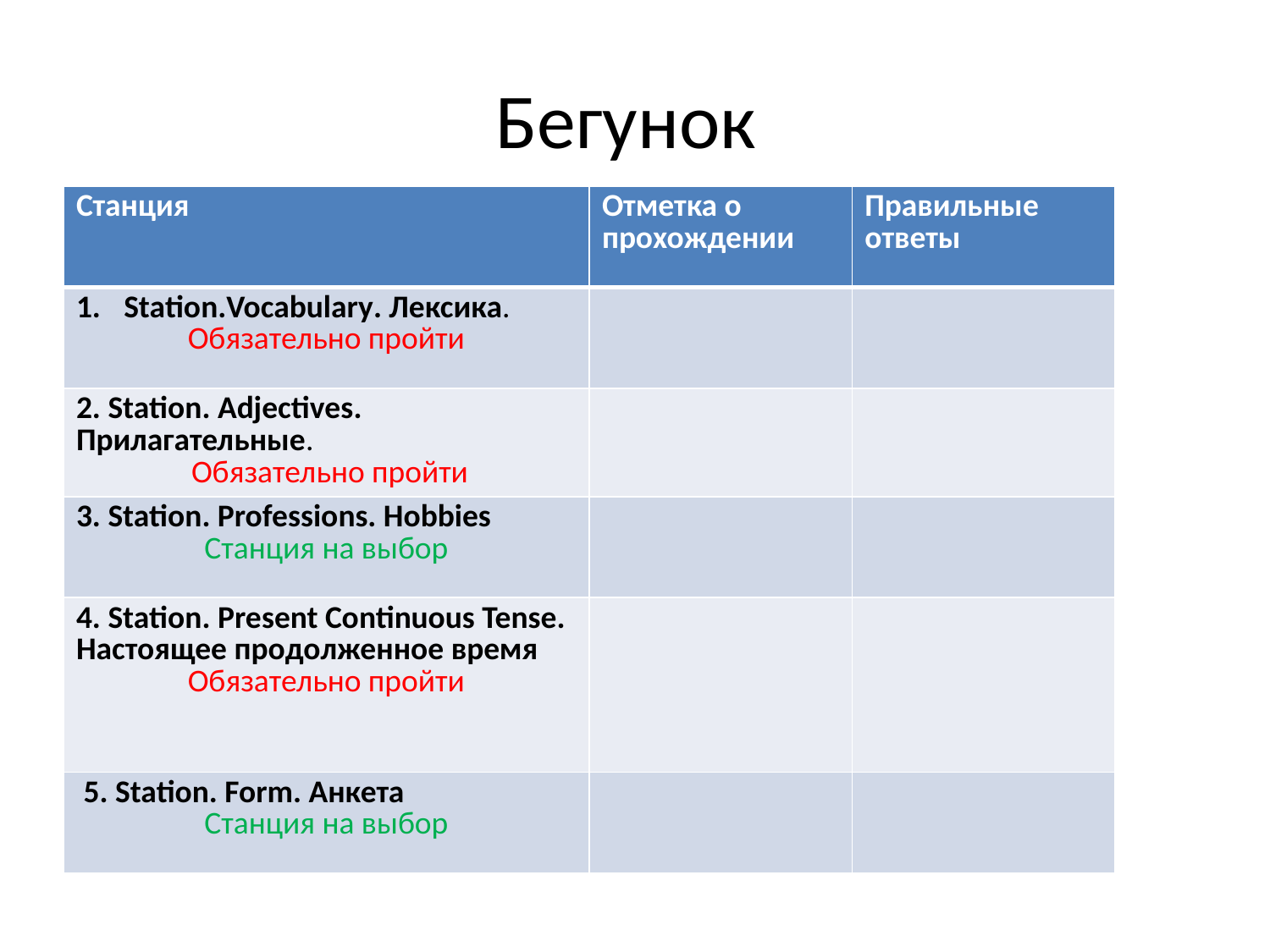

# Бегунок
| Станция | Отметка о прохождении | Правильные ответы |
| --- | --- | --- |
| Station.Vocabulary. Лексика. Обязательно пройти |  |  |
| 2. Station. Adjectives. Прилагательные. Обязательно пройти |  |  |
| 3. Station. Professions. Hobbies Станция на выбор |  |  |
| 4. Station. Present Continuous Tense. Настоящее продолженное время Обязательно пройти |  |  |
| 5. Station. Form. Анкета Станция на выбор |  |  |